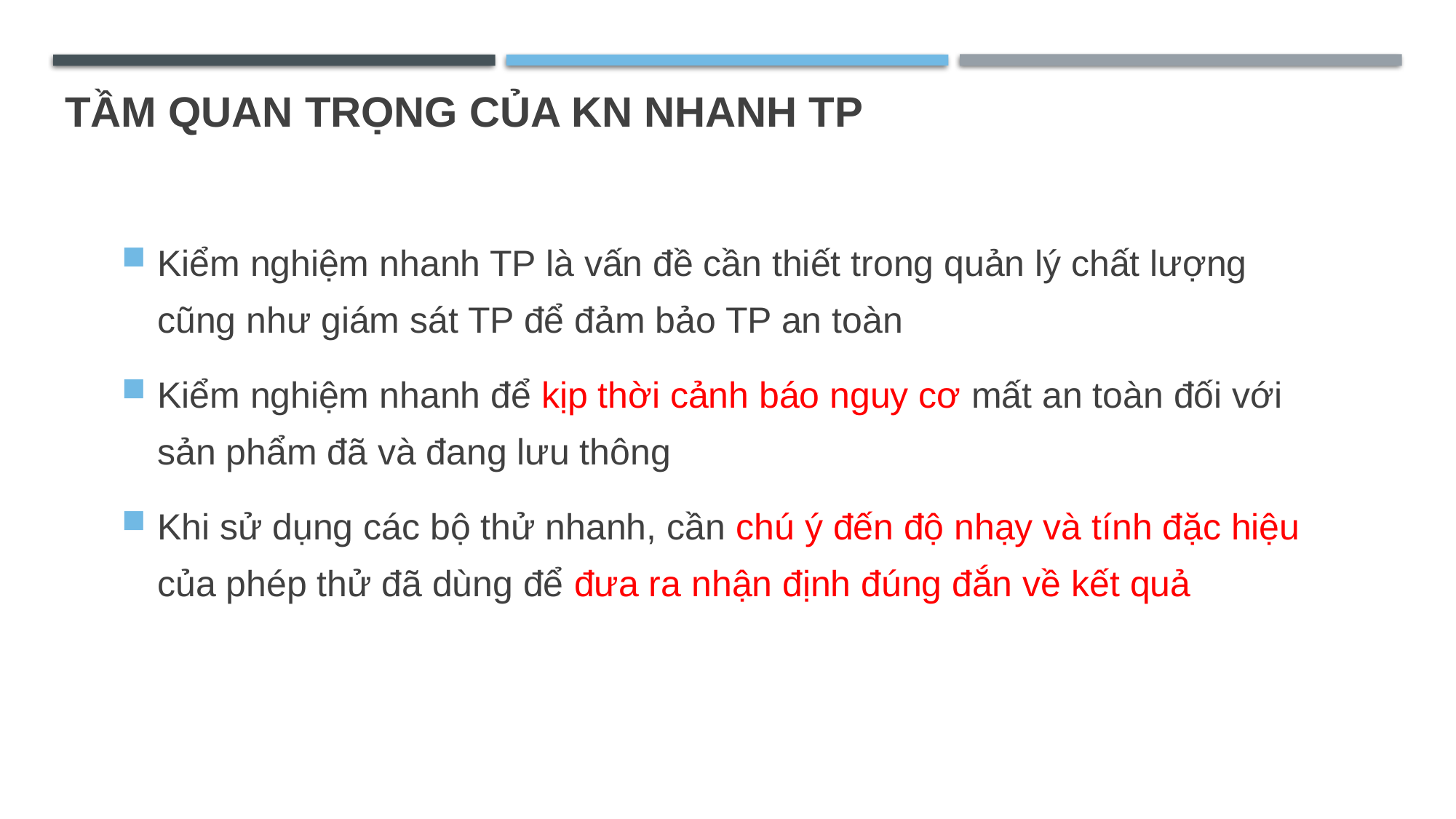

# TẦM QUAN TRỌNG CỦA KN NHANH TP
Kiểm nghiệm nhanh TP là vấn đề cần thiết trong quản lý chất lượng cũng như giám sát TP để đảm bảo TP an toàn
Kiểm nghiệm nhanh để kịp thời cảnh báo nguy cơ mất an toàn đối với sản phẩm đã và đang lưu thông
Khi sử dụng các bộ thử nhanh, cần chú ý đến độ nhạy và tính đặc hiệu của phép thử đã dùng để đưa ra nhận định đúng đắn về kết quả